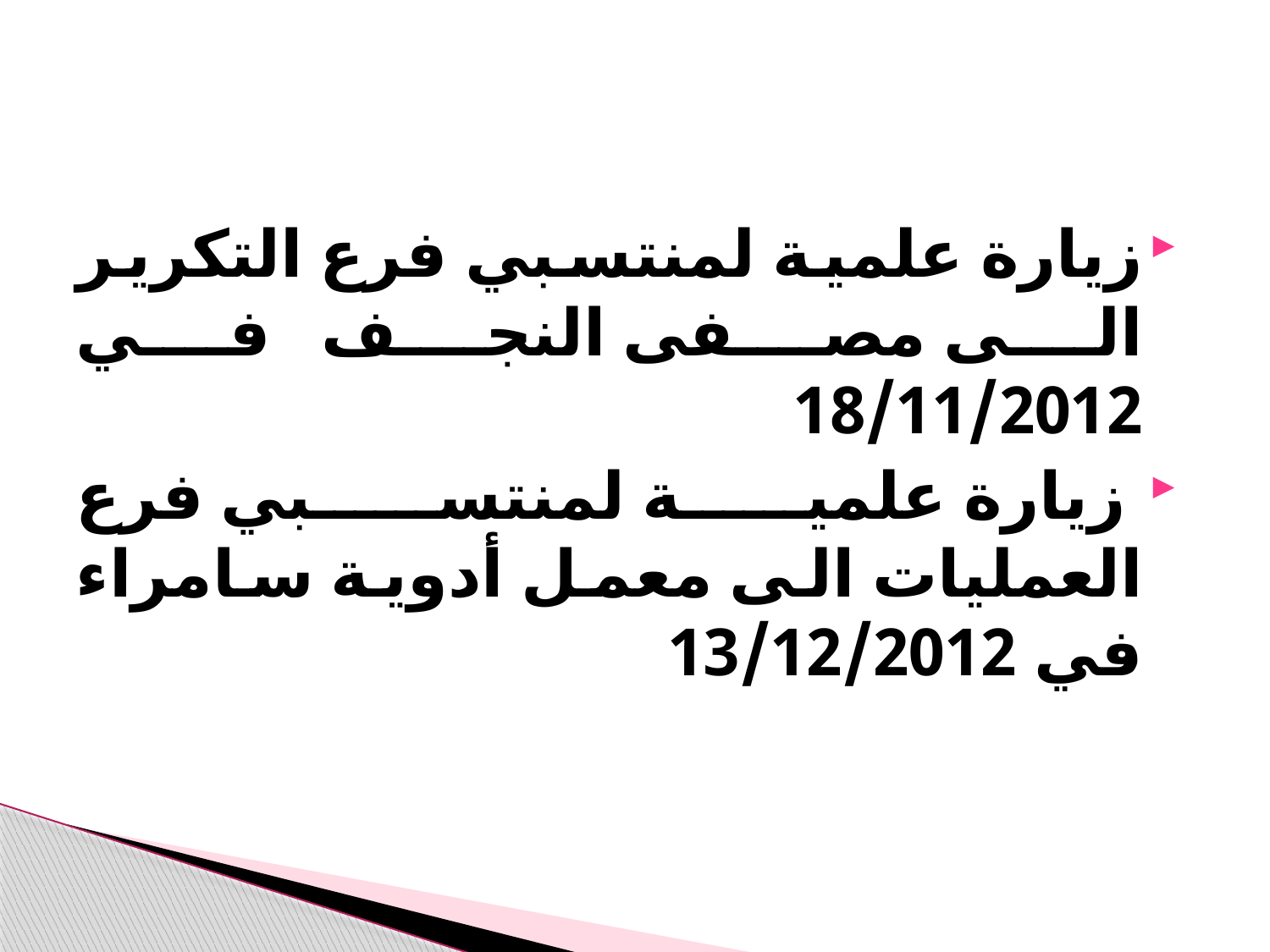

زيارة علمية لمنتسبي فرع التكرير الى مصفى النجف   في 18/11/2012
 زيارة علمية لمنتسبي فرع العمليات الى معمل أدوية سامراء في 13/12/2012